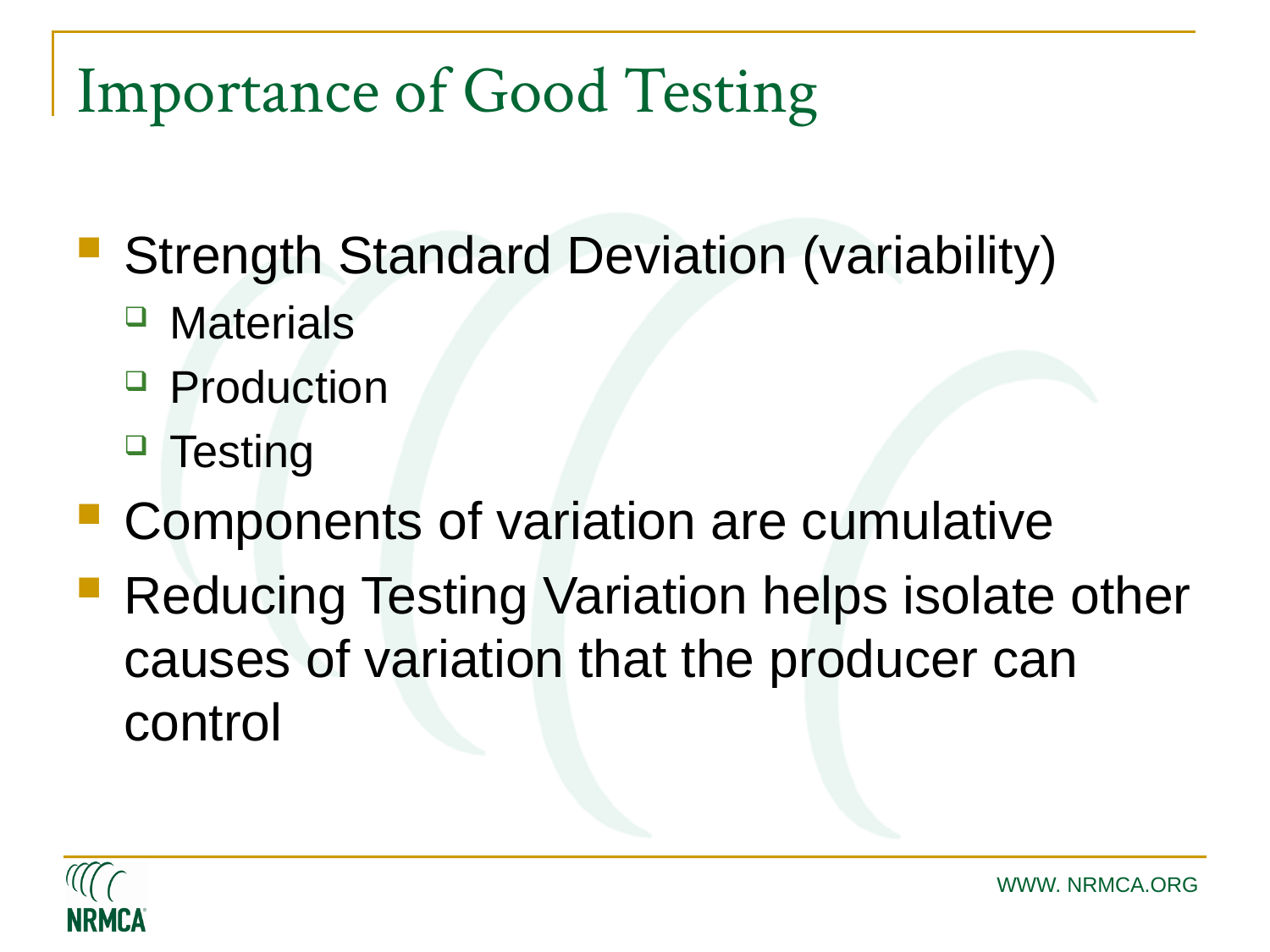

# Importance of Good Testing
Strength Standard Deviation (variability)
Materials
Production
Testing
Components of variation are cumulative
Reducing Testing Variation helps isolate other causes of variation that the producer can control